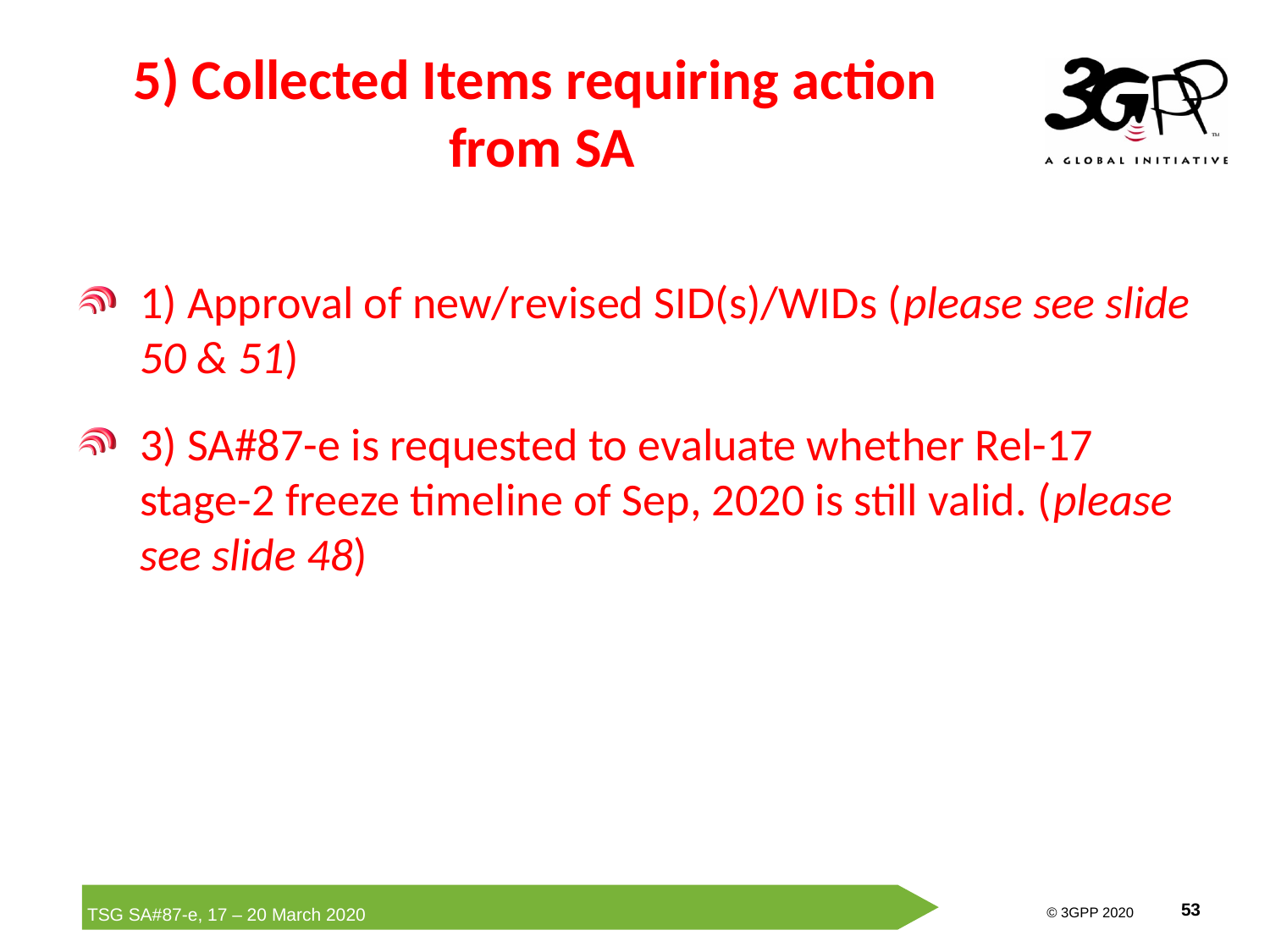

# 5) Collected Items requiring action from SA
1) Approval of new/revised SID(s)/WIDs (please see slide 50 & 51)
3) SA#87-e is requested to evaluate whether Rel-17 stage-2 freeze timeline of Sep, 2020 is still valid. (please see slide 48)